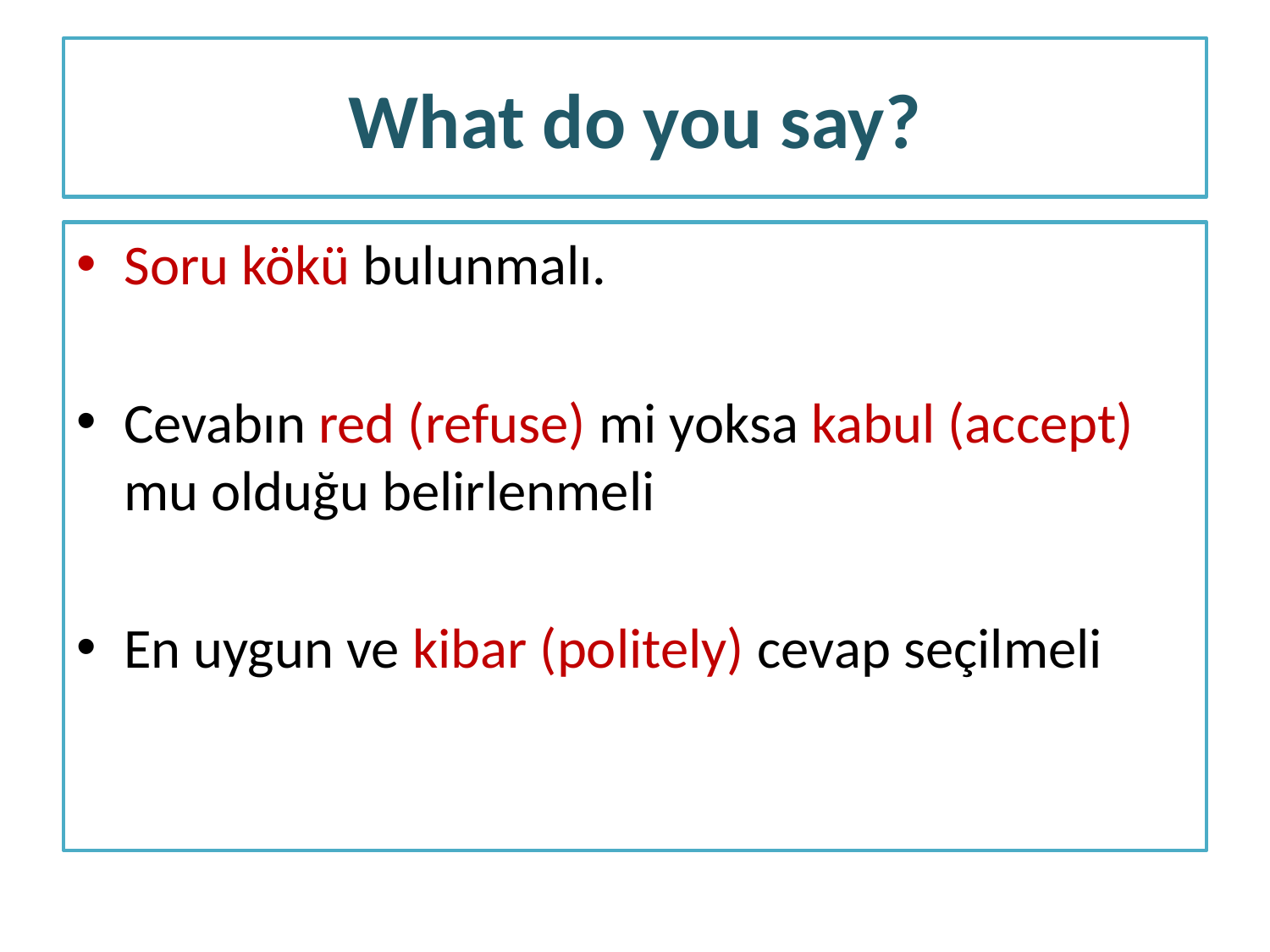

# What do you say?
Soru kökü bulunmalı.

Cevabın red (refuse) mi yoksa kabul (accept) mu olduğu belirlenmeli

En uygun ve kibar (politely) cevap seçilmeli